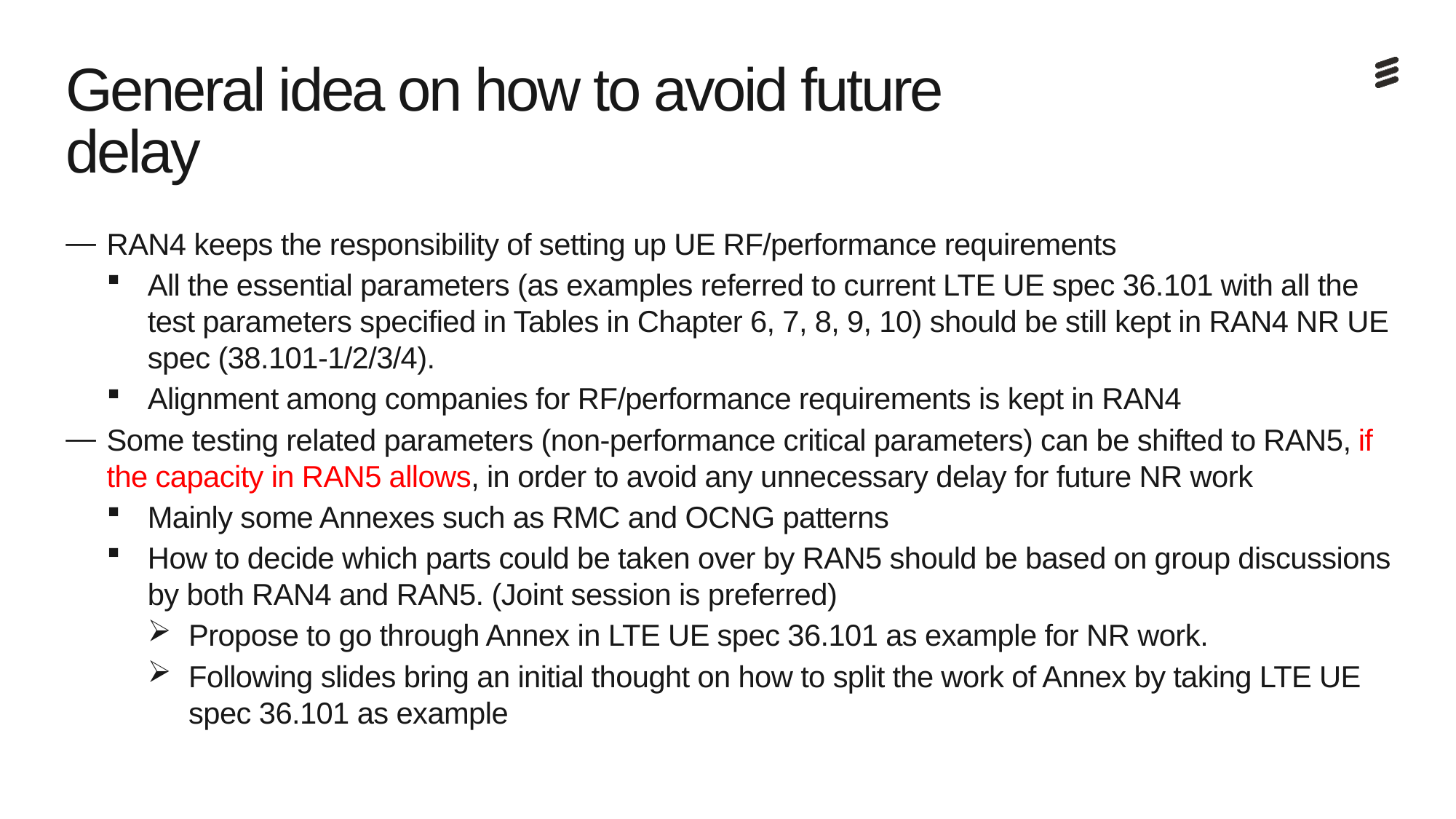

# General idea on how to avoid future delay
RAN4 keeps the responsibility of setting up UE RF/performance requirements
All the essential parameters (as examples referred to current LTE UE spec 36.101 with all the test parameters specified in Tables in Chapter 6, 7, 8, 9, 10) should be still kept in RAN4 NR UE spec (38.101-1/2/3/4).
Alignment among companies for RF/performance requirements is kept in RAN4
Some testing related parameters (non-performance critical parameters) can be shifted to RAN5, if the capacity in RAN5 allows, in order to avoid any unnecessary delay for future NR work
Mainly some Annexes such as RMC and OCNG patterns
How to decide which parts could be taken over by RAN5 should be based on group discussions by both RAN4 and RAN5. (Joint session is preferred)
Propose to go through Annex in LTE UE spec 36.101 as example for NR work.
Following slides bring an initial thought on how to split the work of Annex by taking LTE UE spec 36.101 as example